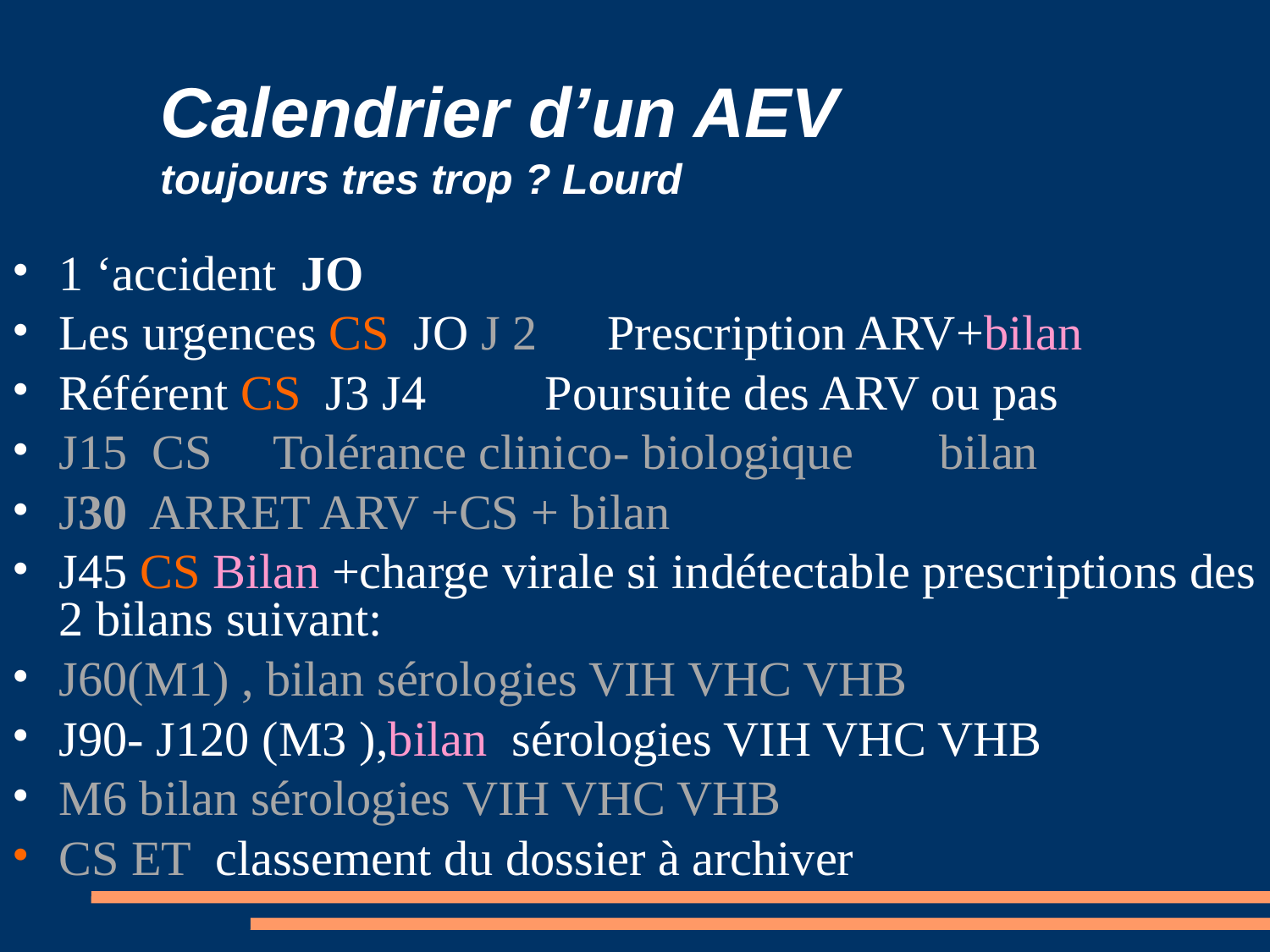

# Calendrier d’un AEV toujours tres trop ? Lourd
1 ‘accident  JO
Les urgences CS  JO J 2 	Prescription ARV+bilan
Référent CS  J3 J4		Poursuite des ARV ou pas
J15  CS     Tolérance clinico- biologique       bilan
J30  ARRET ARV +CS + bilan
J45 CS Bilan +charge virale si indétectable prescriptions des 2 bilans suivant:
J60(M1) , bilan sérologies VIH VHC VHB
J90- J120 (M3 ),bilan  sérologies VIH VHC VHB
M6 bilan sérologies VIH VHC VHB
CS ET  classement du dossier à archiver